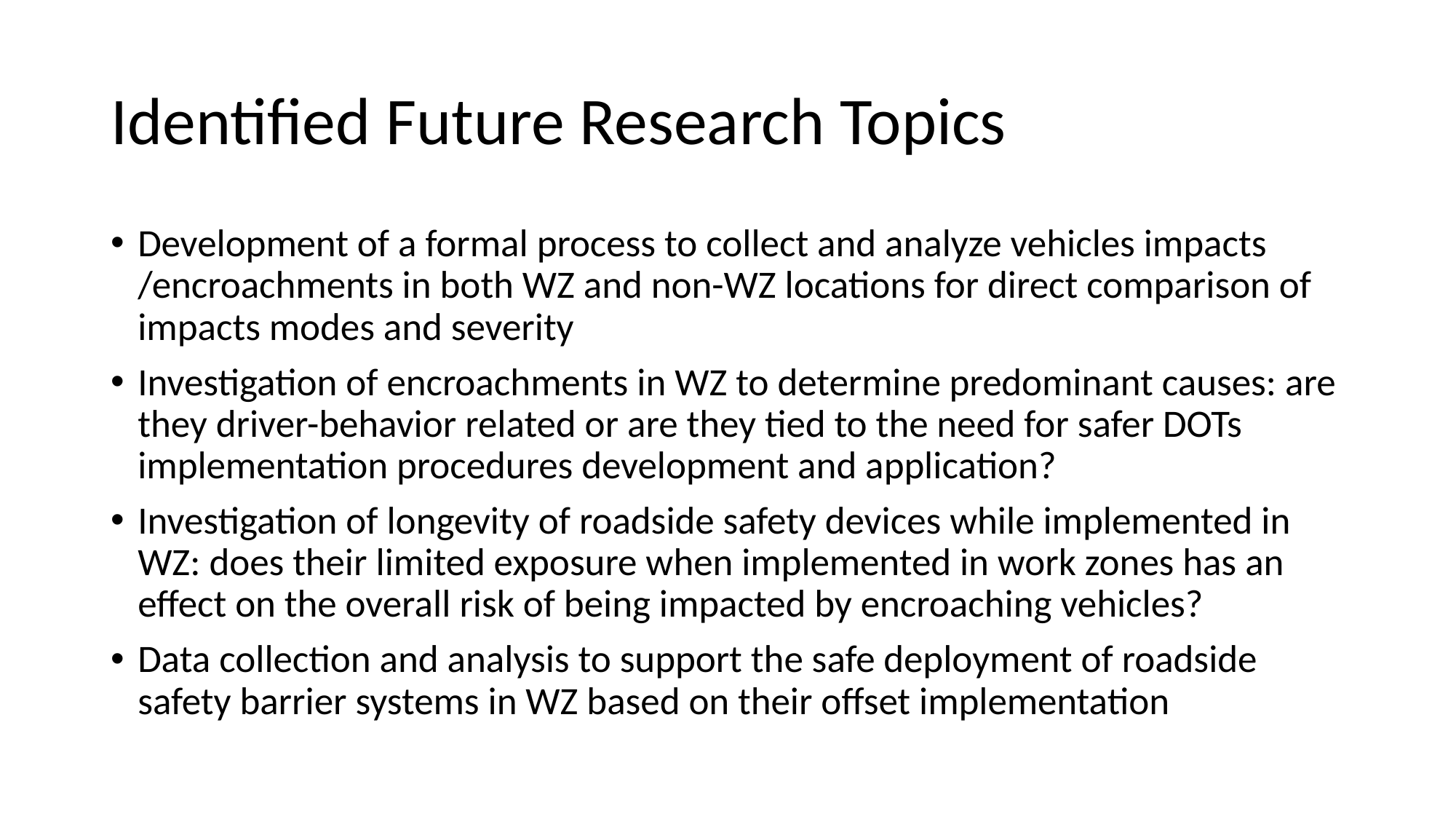

# Identified Future Research Topics
Development of a formal process to collect and analyze vehicles impacts /encroachments in both WZ and non-WZ locations for direct comparison of impacts modes and severity
Investigation of encroachments in WZ to determine predominant causes: are they driver-behavior related or are they tied to the need for safer DOTs implementation procedures development and application?
Investigation of longevity of roadside safety devices while implemented in WZ: does their limited exposure when implemented in work zones has an effect on the overall risk of being impacted by encroaching vehicles?
Data collection and analysis to support the safe deployment of roadside safety barrier systems in WZ based on their offset implementation
74